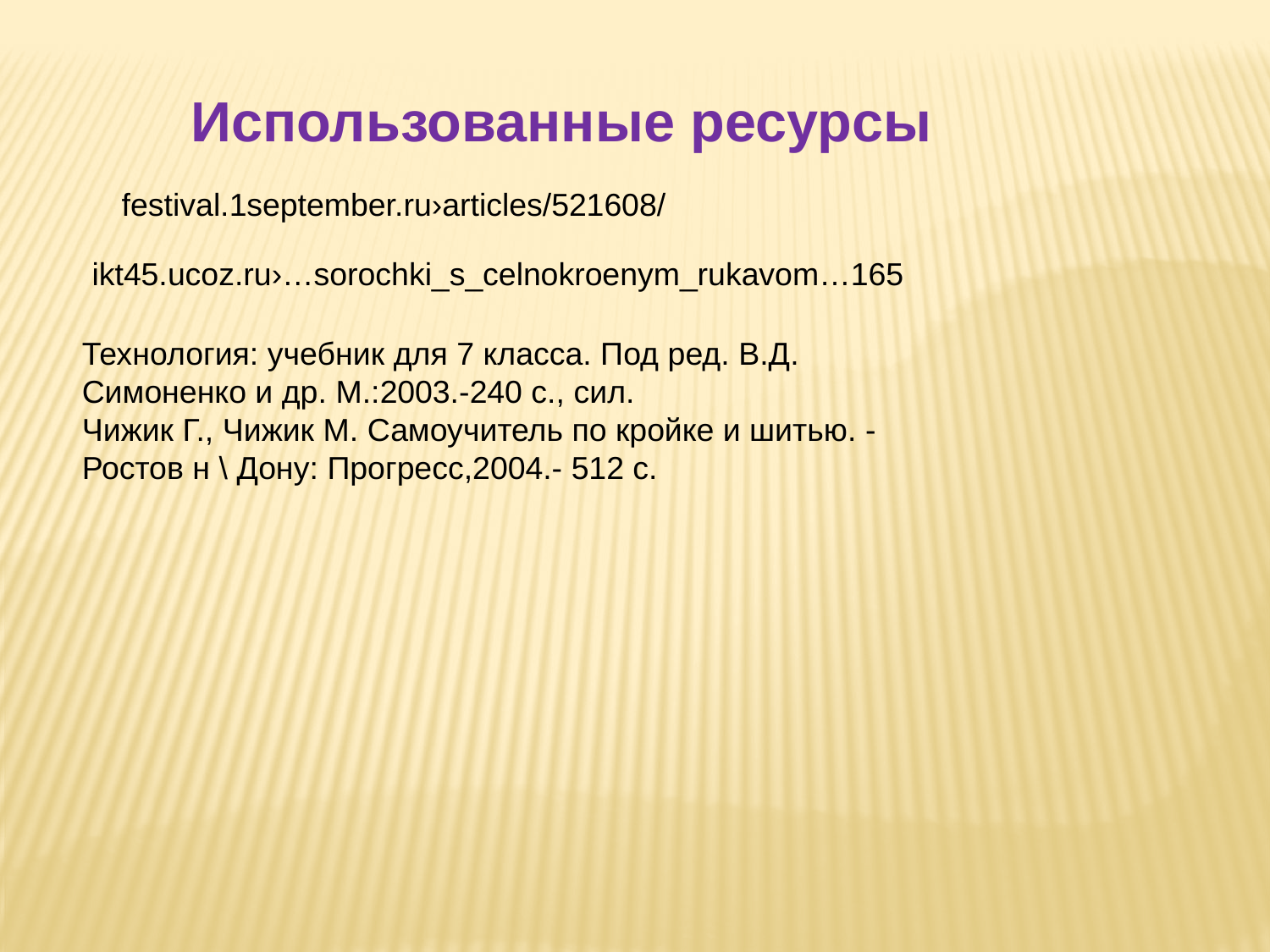

Использованные ресурсы
festival.1september.ru›articles/521608/
ikt45.ucoz.ru›…sorochki_s_celnokroenym_rukavom…165
Технология: учебник для 7 класса. Под ред. В.Д. Симоненко и др. М.:2003.-240 с., сил.
Чижик Г., Чижик М. Самоучитель по кройке и шитью. - Ростов н \ Дону: Прогресс,2004.- 512 с.